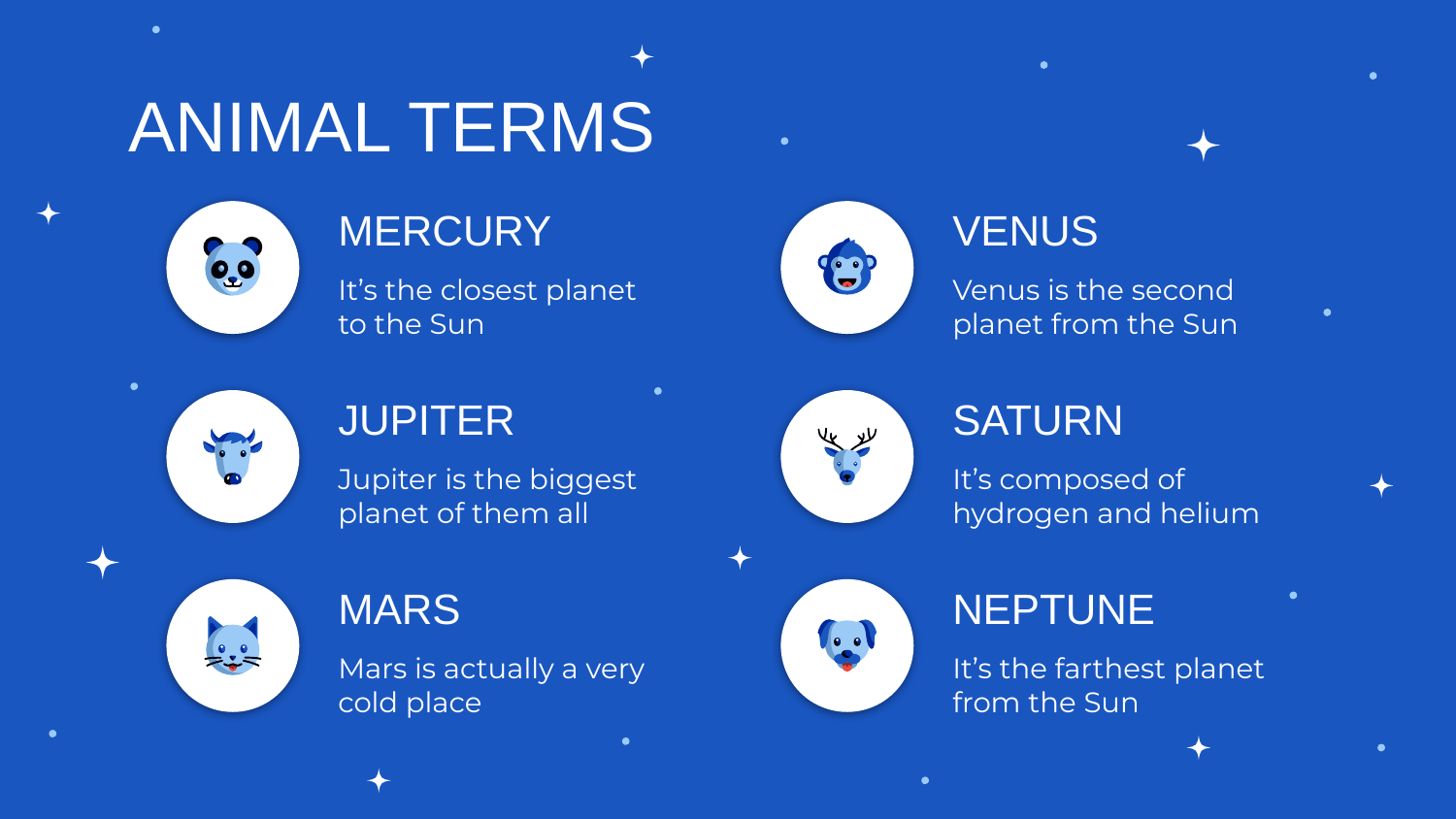

ANIMAL TERMS

# MERCURY
VENUS

It’s the closest planet to the Sun
Venus is the second planet from the Sun

JUPITER
SATURN

Jupiter is the biggest planet of them all
It’s composed of hydrogen and helium
MARS
NEPTUNE

Mars is actually a very cold place
It’s the farthest planet from the Sun